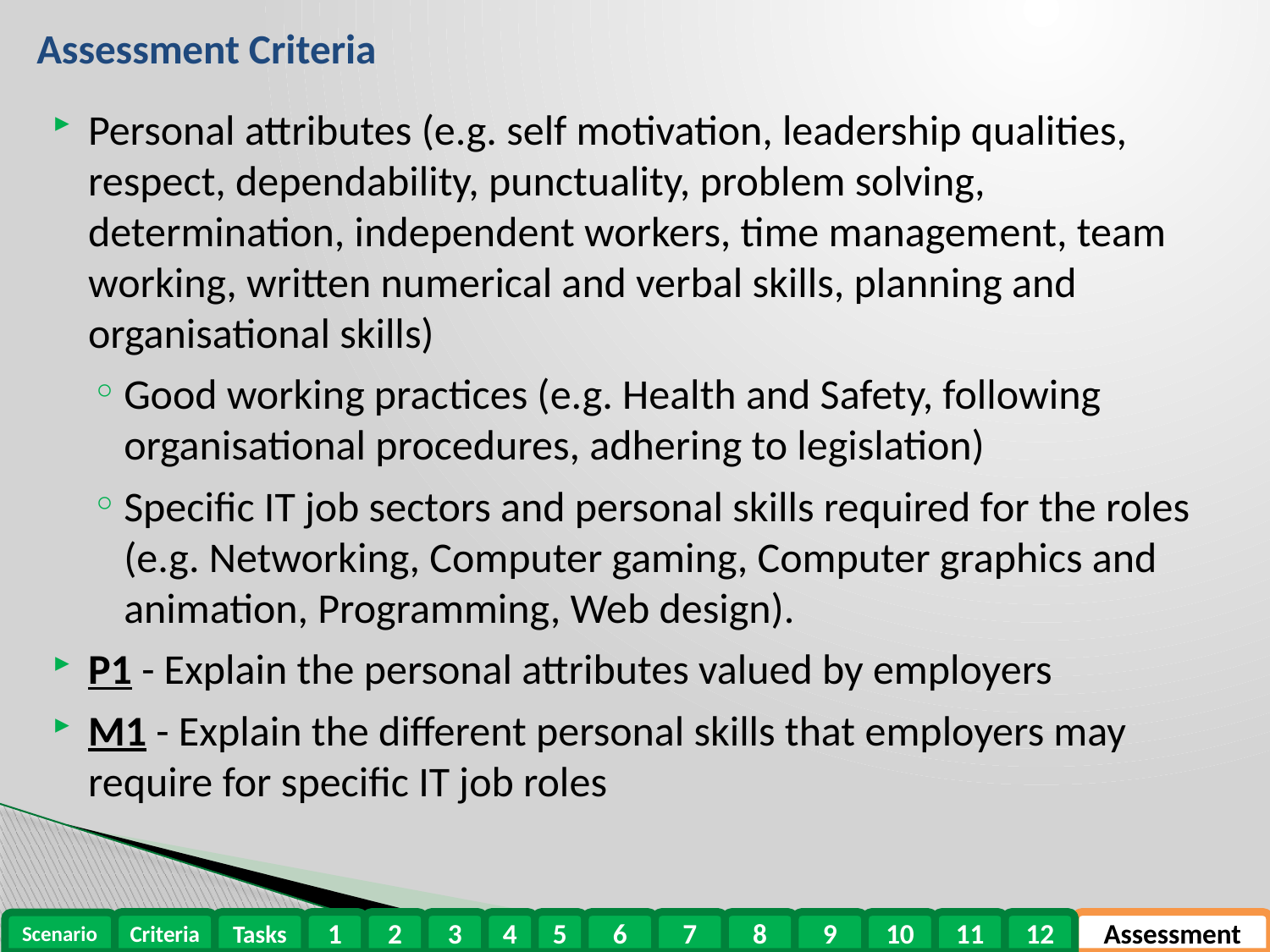

# Assessment Criteria
Personal attributes (e.g. self motivation, leadership qualities, respect, dependability, punctuality, problem solving, determination, independent workers, time management, team working, written numerical and verbal skills, planning and organisational skills)
Good working practices (e.g. Health and Safety, following organisational procedures, adhering to legislation)
Specific IT job sectors and personal skills required for the roles (e.g. Networking, Computer gaming, Computer graphics and animation, Programming, Web design).
P1 - Explain the personal attributes valued by employers
M1 - Explain the different personal skills that employers may require for specific IT job roles